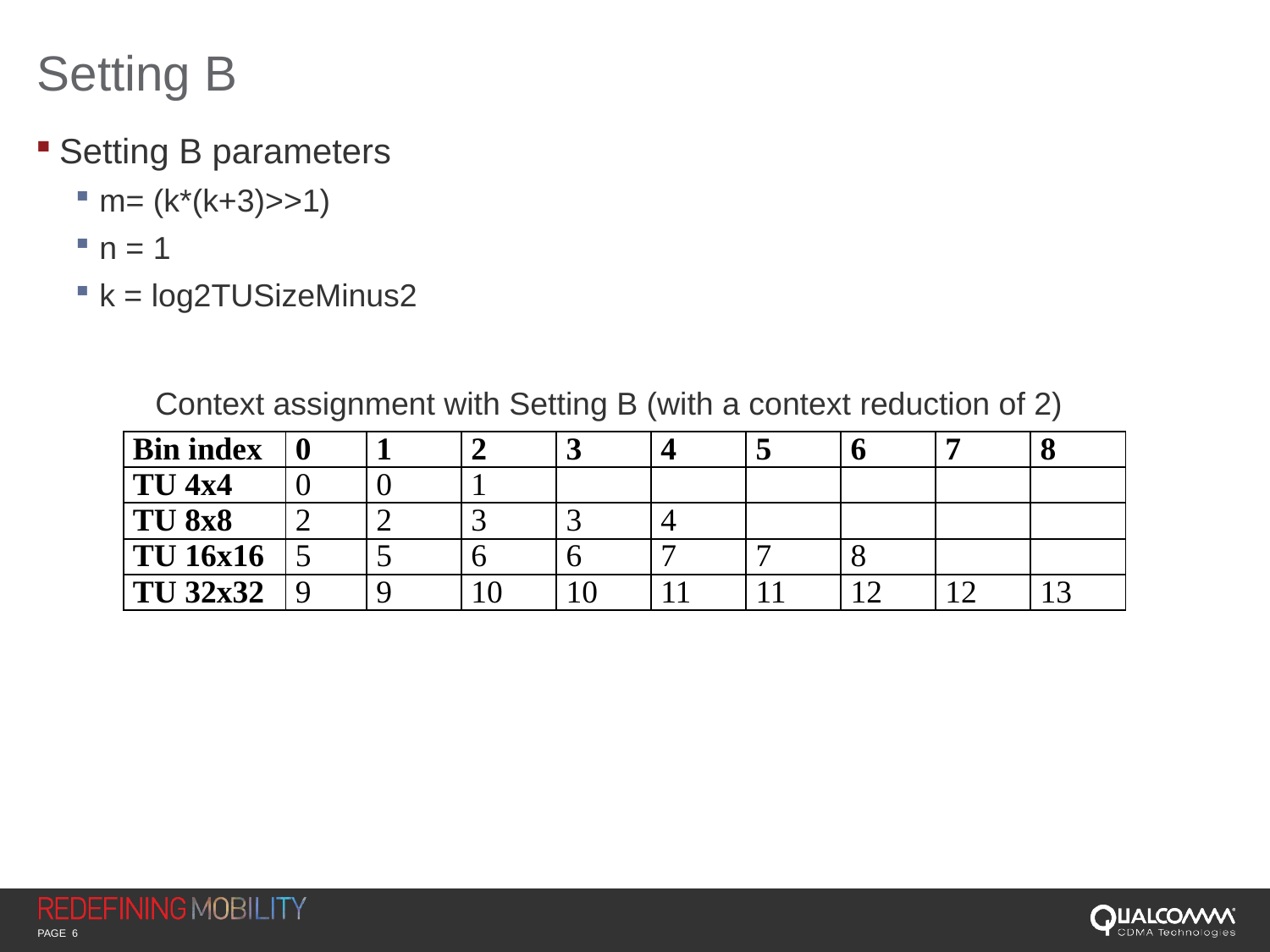

# Setting B
Setting B parameters
m= (k*(k+3)>>1)
n = 1
k = log2TUSizeMinus2

         Context assignment with Setting B (with a context reduction of 2)

| Bin index | 0 | 1 | 2 | 3 | 4 | 5 | 6 | 7 | 8 |
| --- | --- | --- | --- | --- | --- | --- | --- | --- | --- |
| TU 4x4 | 0 | 0 | 1 |  |  |  |  |  |  |
| TU 8x8 | 2 | 2 | 3 | 3 | 4 |  |  |  |  |
| TU 16x16 | 5 | 5 | 6 | 6 | 7 | 7 | 8 |  |  |
| TU 32x32 | 9 | 9 | 10 | 10 | 11 | 11 | 12 | 12 | 13 |